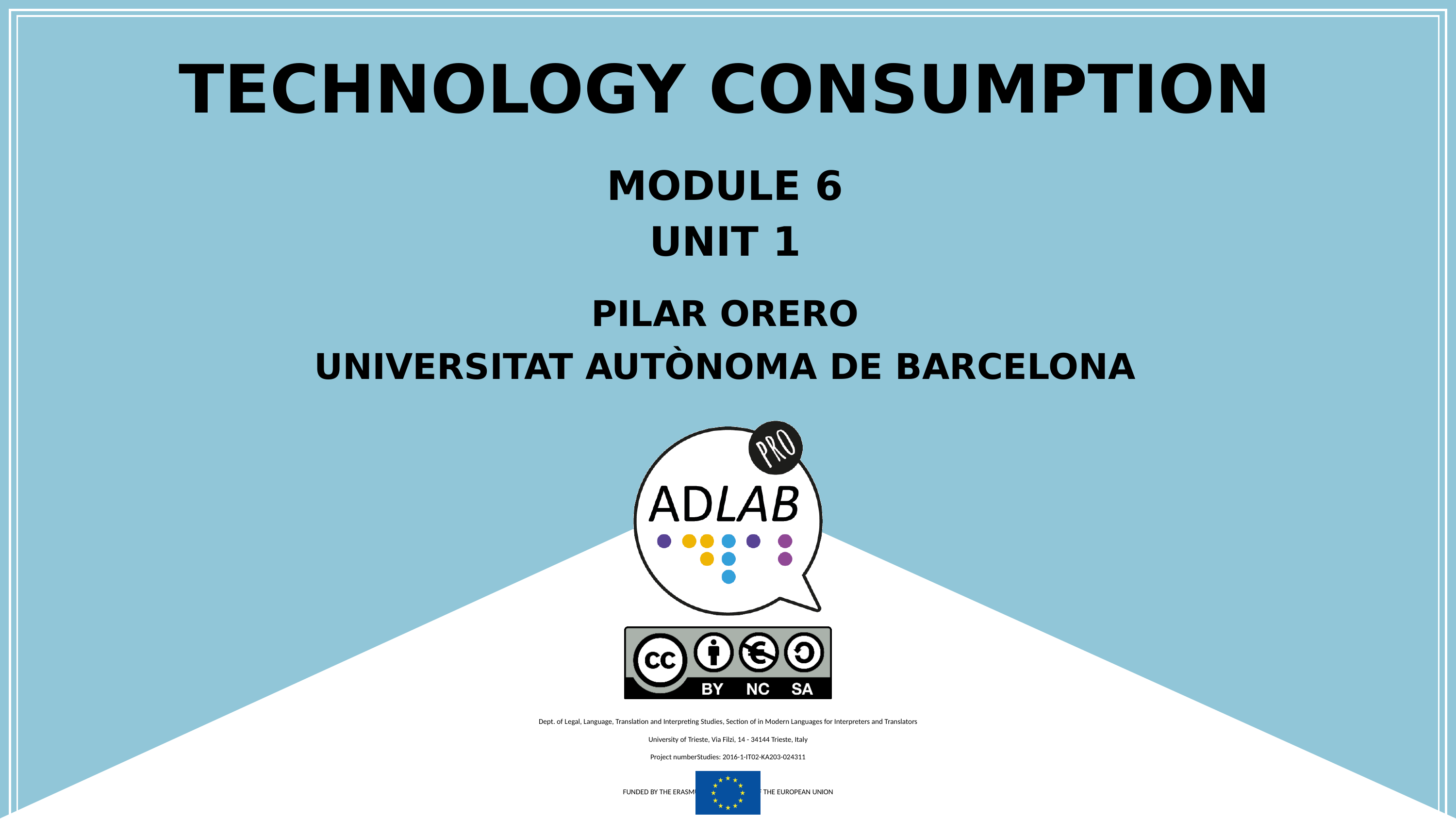

# TECHNOLOGY CONSUMPTION
Module 6
Unit 1
Pilar Orero
Universitat Autònoma de Barcelona